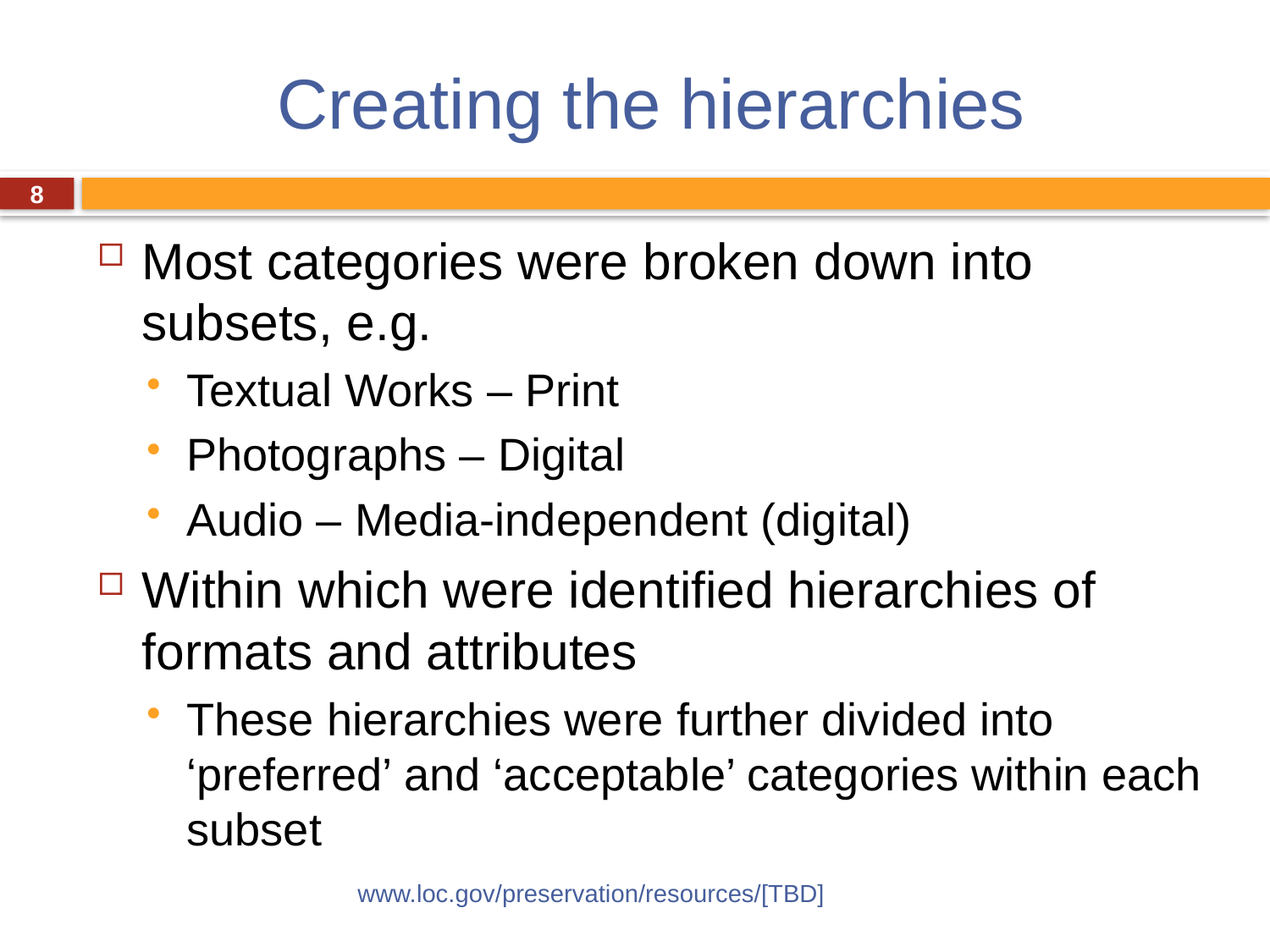

# Creating the hierarchies
8
Most categories were broken down into subsets, e.g.
Textual Works – Print
Photographs – Digital
Audio – Media-independent (digital)
Within which were identified hierarchies of formats and attributes
These hierarchies were further divided into ‘preferred’ and ‘acceptable’ categories within each subset

www.loc.gov/preservation/resources/[TBD]